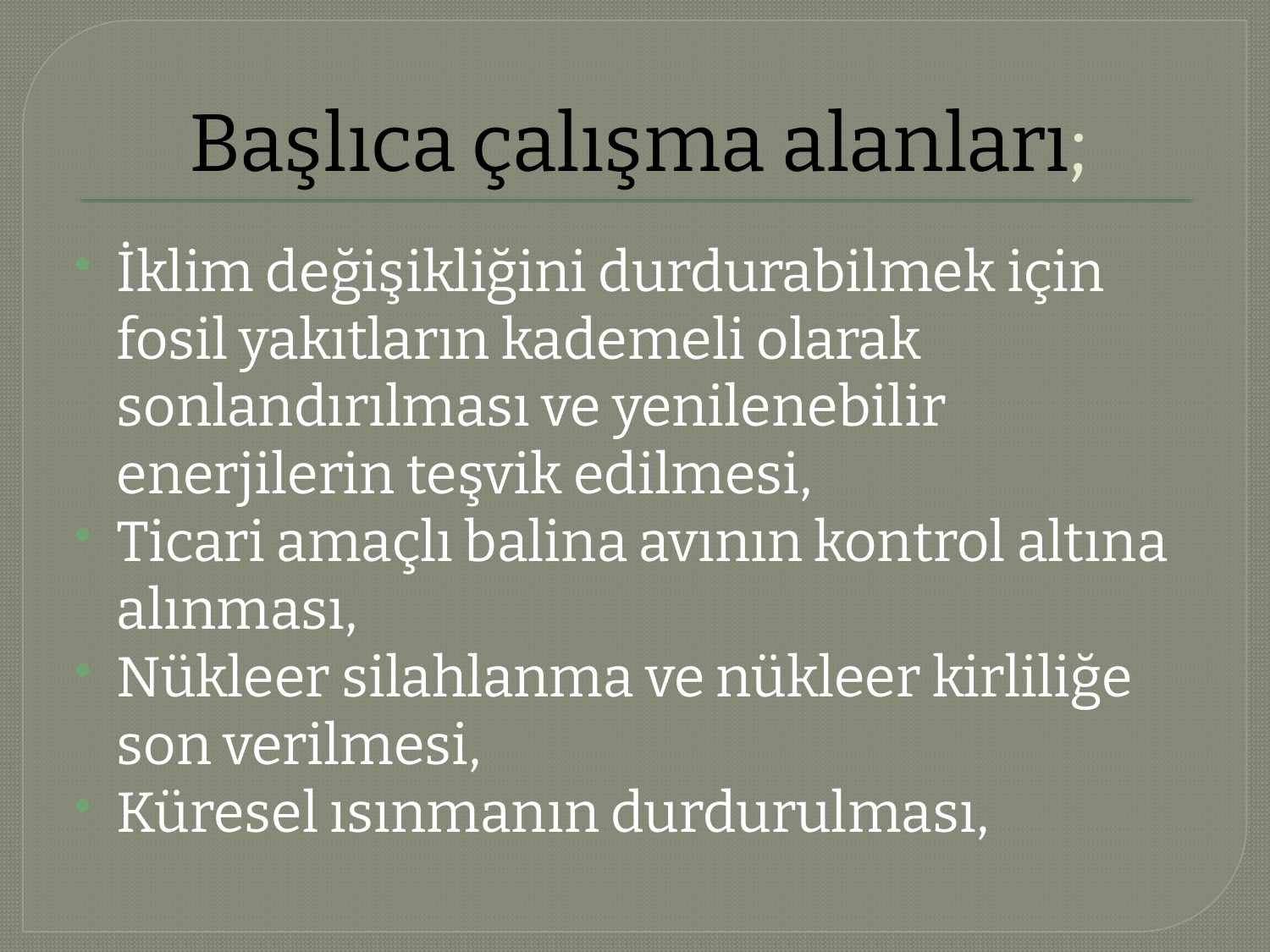

# Başlıca çalışma alanları;
İklim değişikliğini durdurabilmek için fosil yakıtların kademeli olarak sonlandırılması ve yenilenebilir enerjilerin teşvik edilmesi,
Ticari amaçlı balina avının kontrol altına alınması,
Nükleer silahlanma ve nükleer kirliliğe son verilmesi,
Küresel ısınmanın durdurulması,